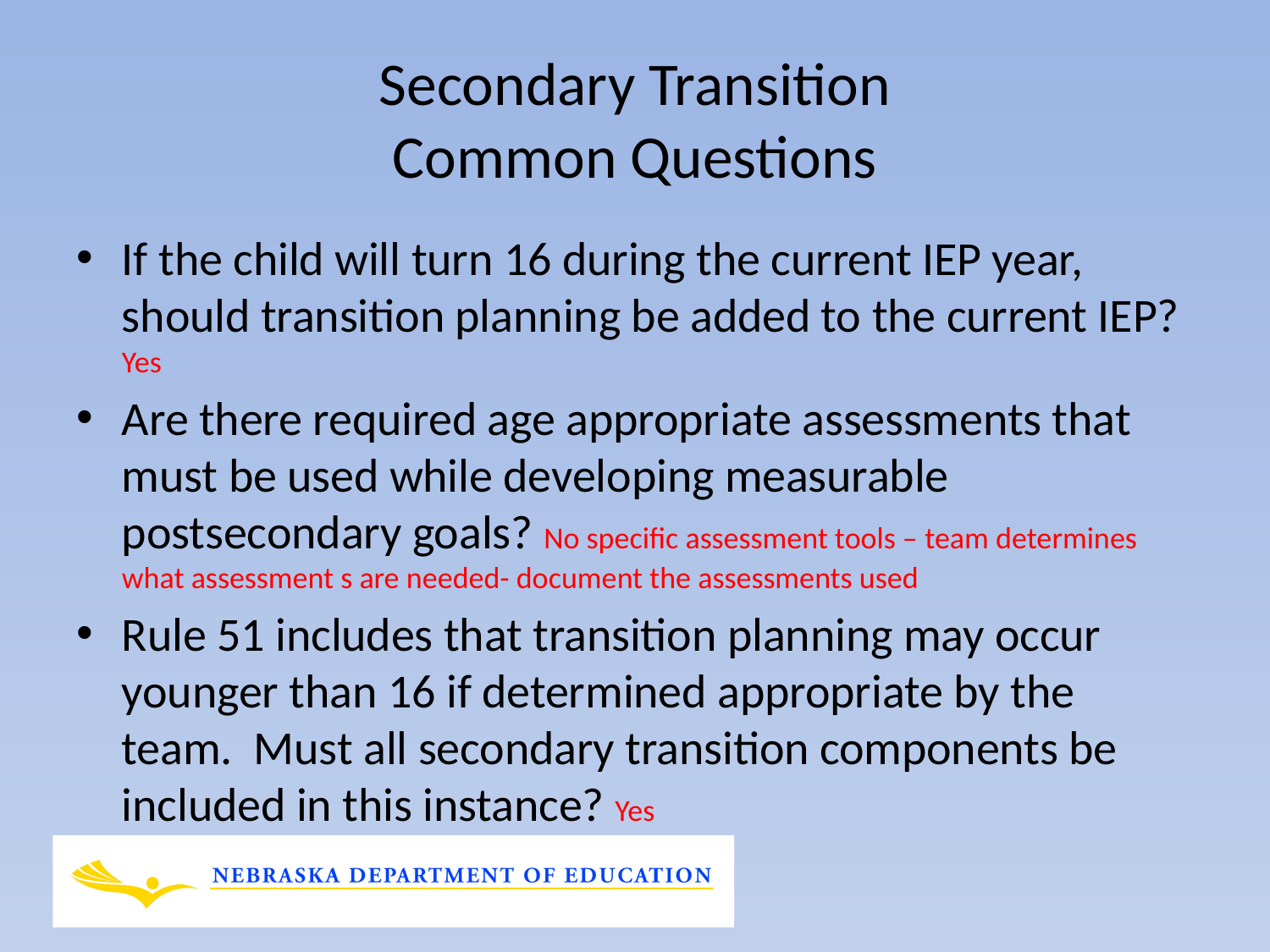

# Secondary Transition Common Questions
If the child will turn 16 during the current IEP year, should transition planning be added to the current IEP? Yes
Are there required age appropriate assessments that must be used while developing measurable postsecondary goals? No specific assessment tools – team determines what assessment s are needed- document the assessments used
Rule 51 includes that transition planning may occur younger than 16 if determined appropriate by the team.  Must all secondary transition components be included in this instance? Yes